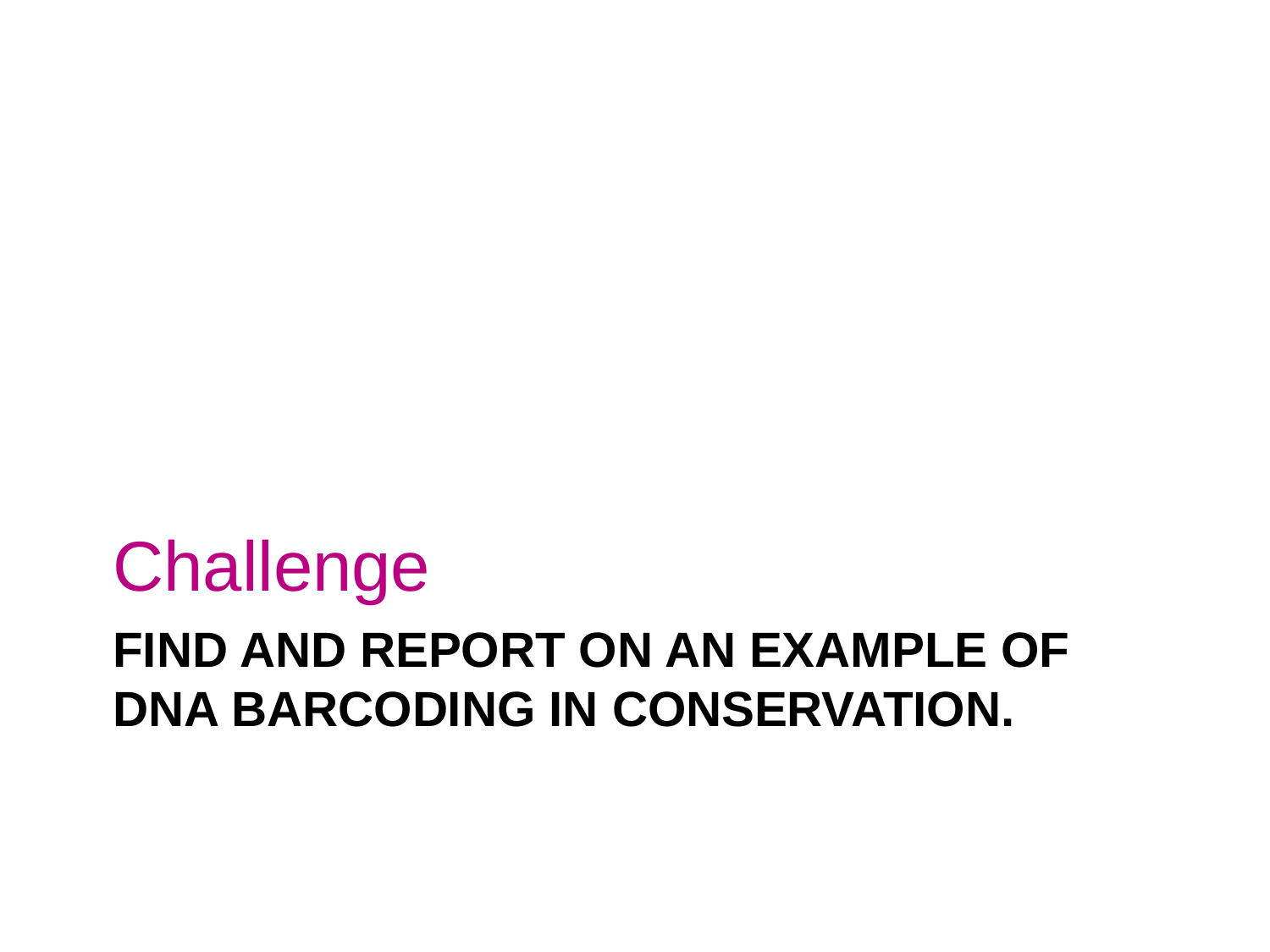

Challenge
# Find and report on an example of DNA barcoding in conservation.